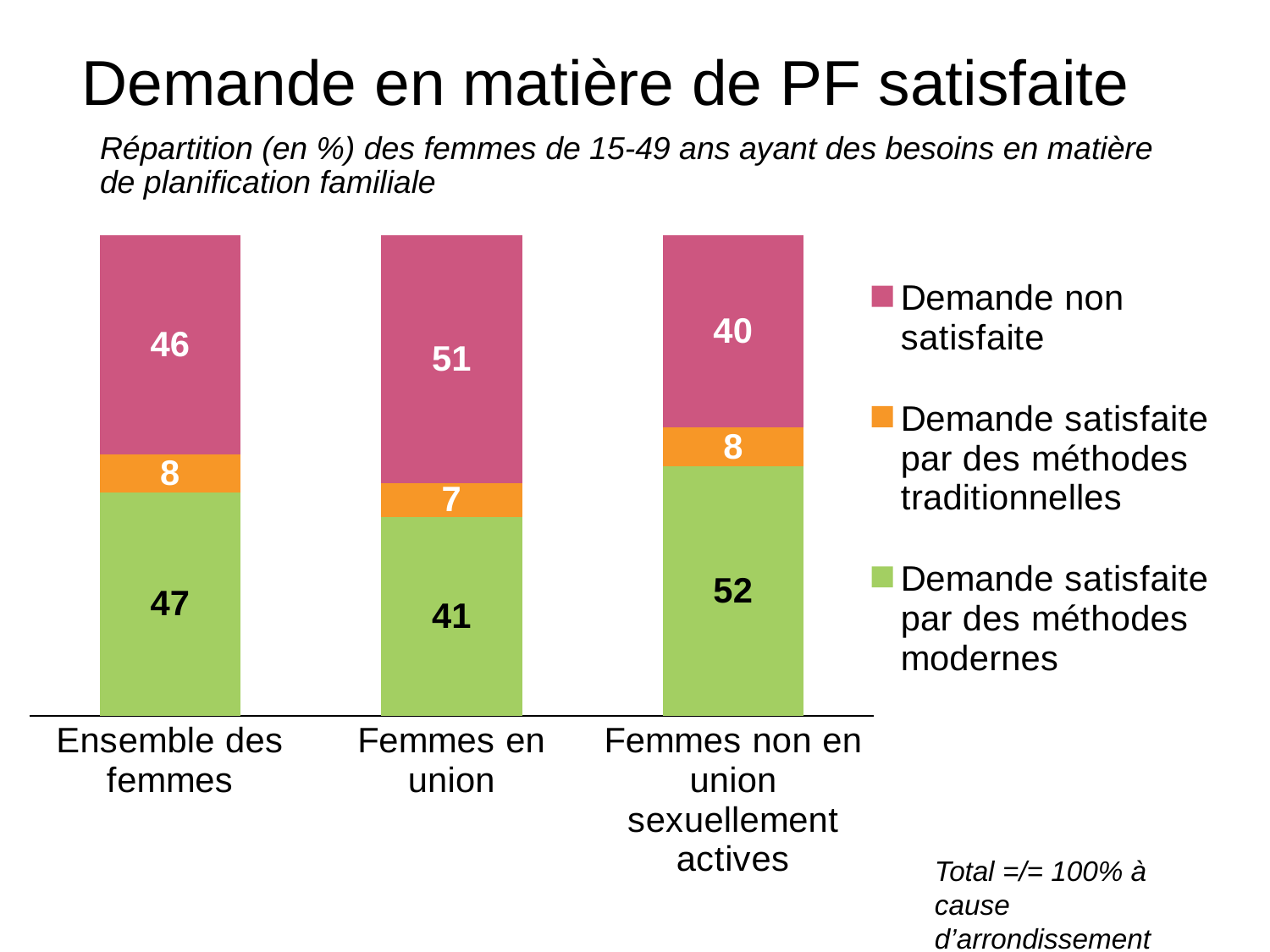

# Demande en matière de PF satisfaite
Répartition (en %) des femmes de 15-49 ans ayant des besoins en matière de planification familiale

### Chart

| Category | Demande satisfaite par des méthodes modernes | Demande satisfaite par des méthodes traditionnelles | Demande non satisfaite |
|---|---|---|---|
| Ensemble des femmes | 47.0 | 8.0 | 46.0 |
| Femmes en union | 41.0 | 7.0 | 51.0 |
| Femmes non en union sexuellement actives | 52.0 | 8.0 | 40.0 |
Total =/= 100% à cause d’arrondissement